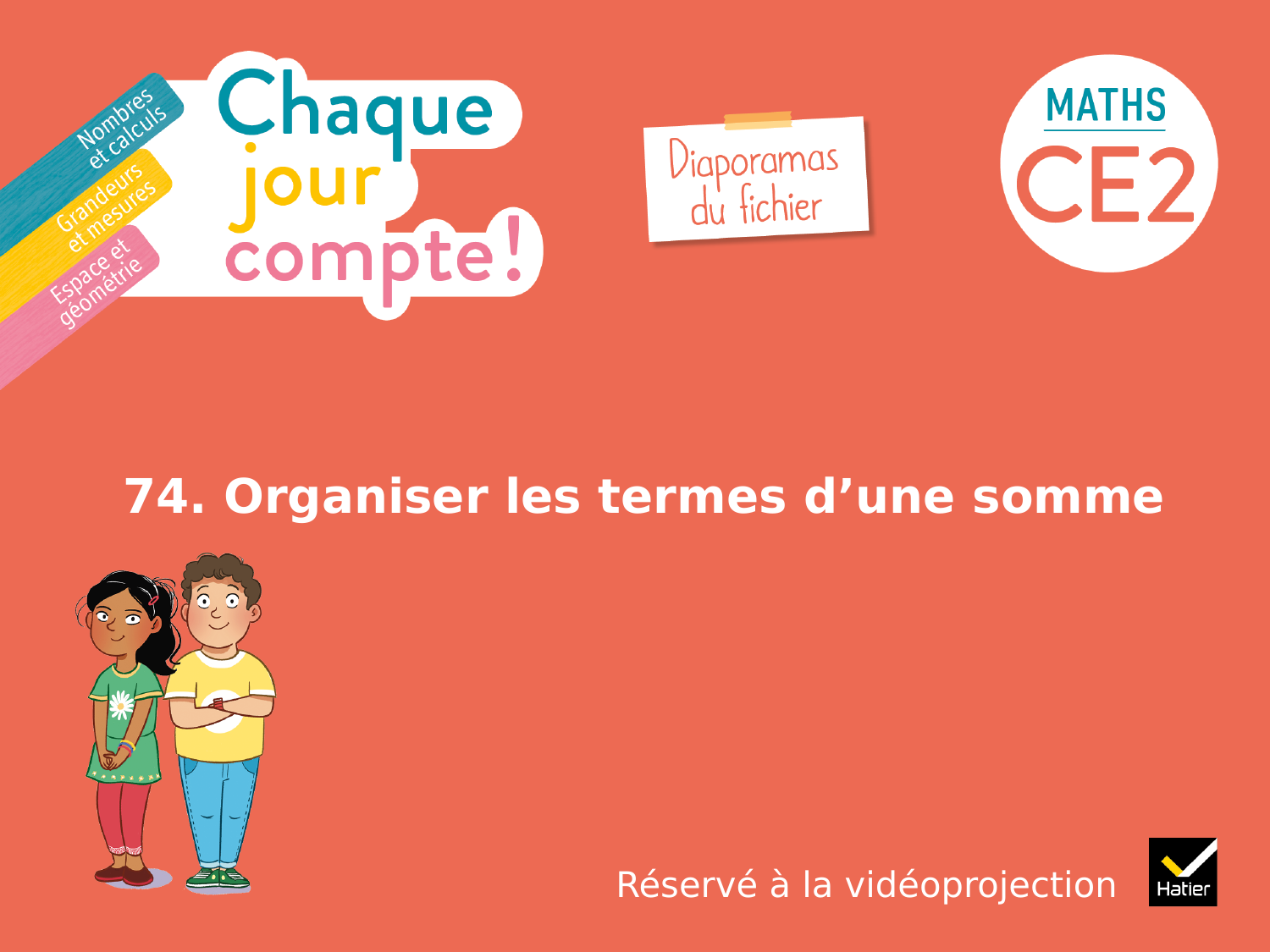

# 74. Organiser les termes d’une somme